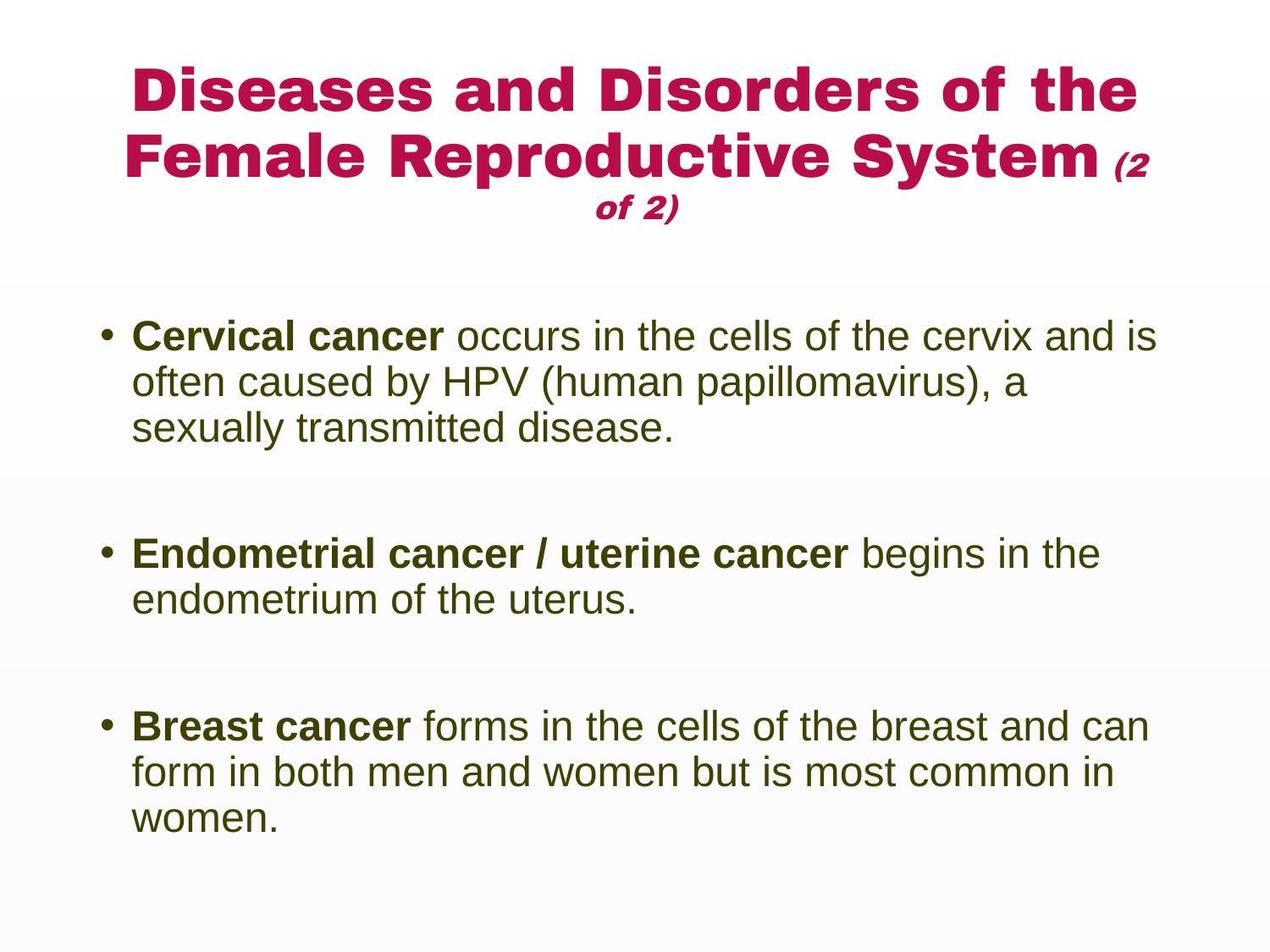

# Diseases and Disorders of the Female Reproductive System (2 of 2)
Cervical cancer occurs in the cells of the cervix and is often caused by HPV (human papillomavirus), a sexually transmitted disease.

Endometrial cancer / uterine cancer begins in the endometrium of the uterus.

Breast cancer forms in the cells of the breast and can form in both men and women but is most common in women.